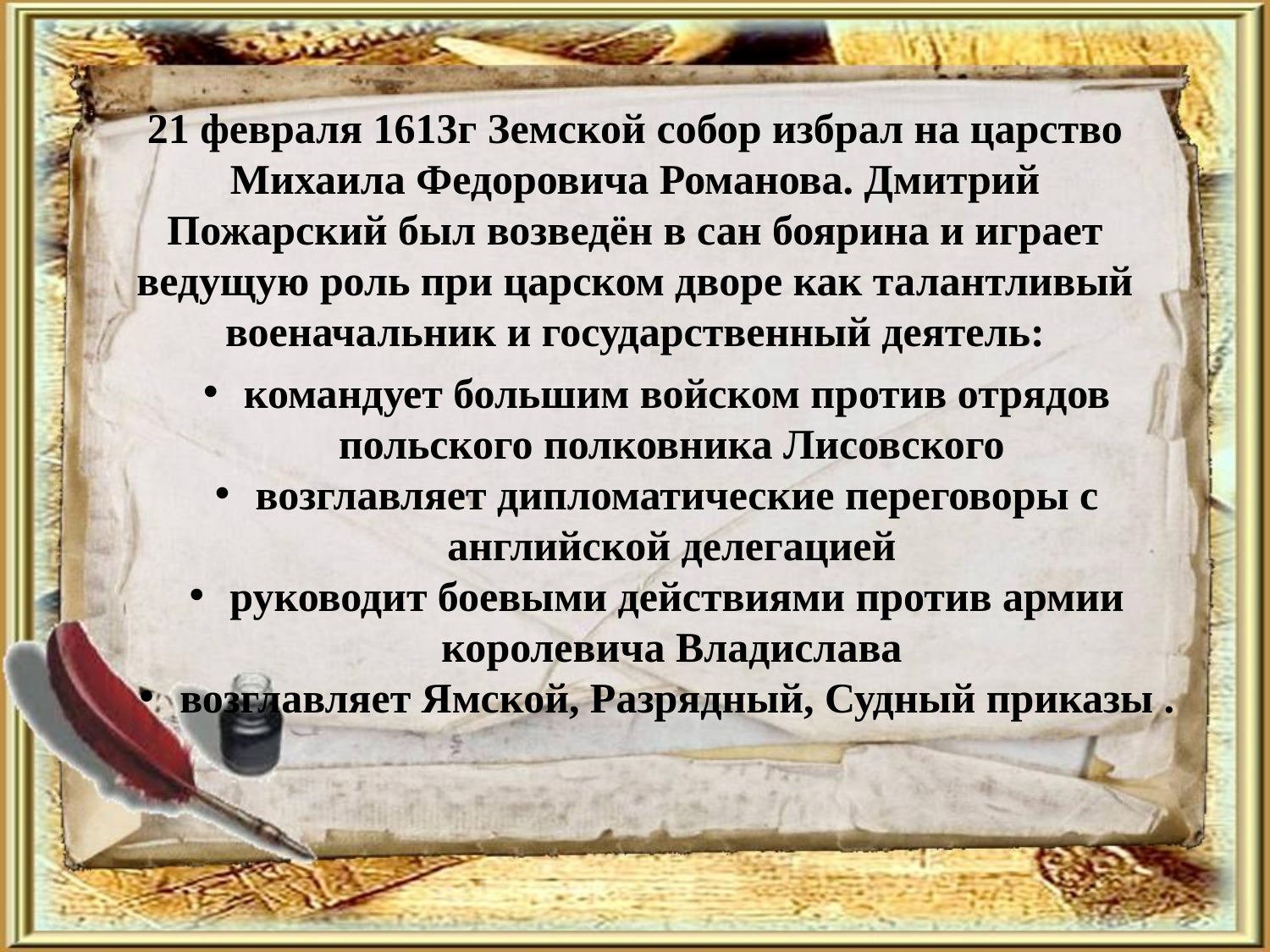

21 февраля 1613г Земской собор избрал на царство Михаила Федоровича Романова. Дмитрий Пожарский был возведён в сан боярина и играет ведущую роль при царском дворе как талантливый военачальник и государственный деятель:

 командует большим войском против отрядов польского полковника Лисовского
 возглавляет дипломатические переговоры с английской делегацией
 руководит боевыми действиями против армии королевича Владислава
 возглавляет Ямской, Разрядный, Судный приказы .